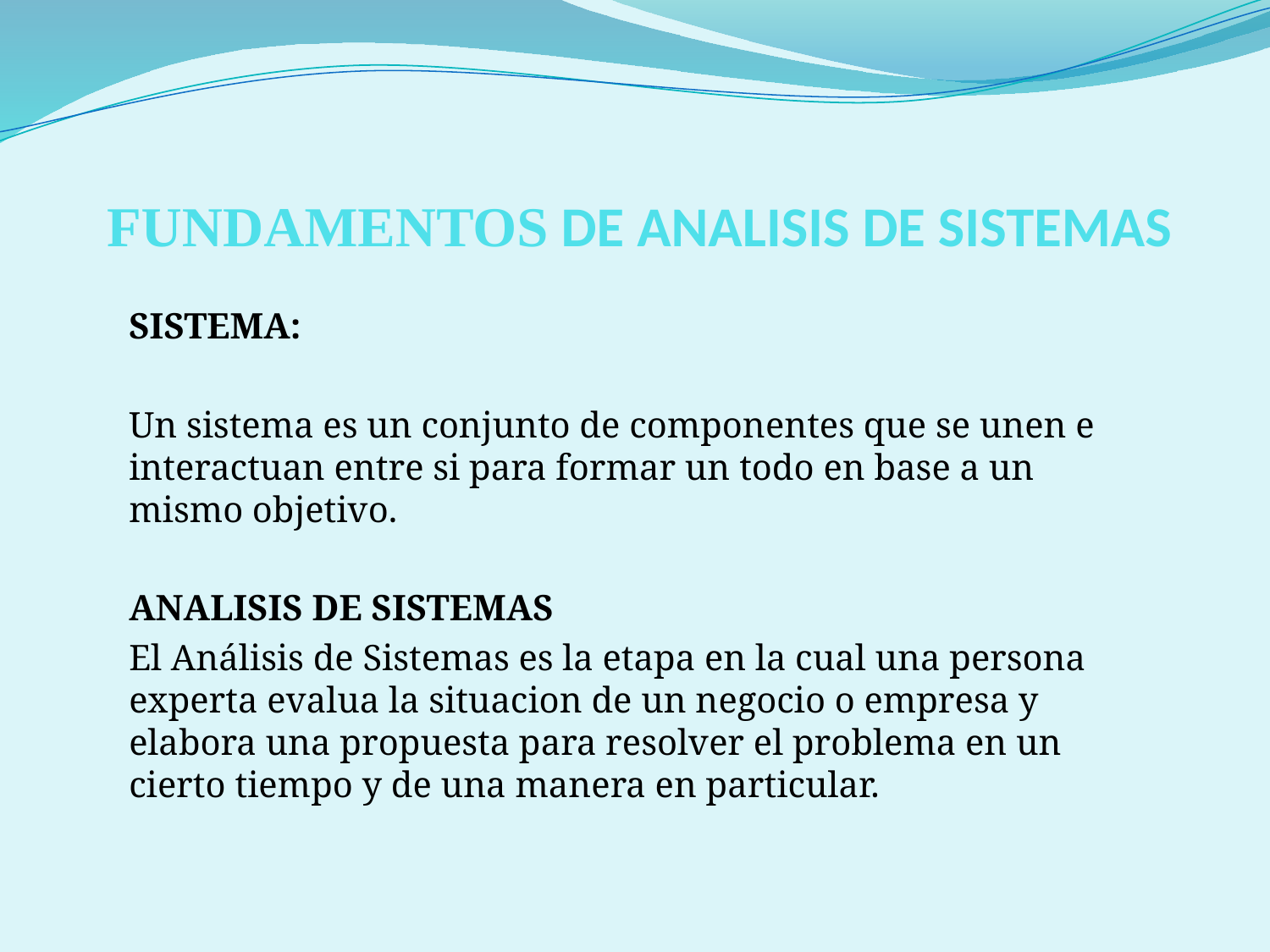

# FUNDAMENTOS DE ANALISIS DE SISTEMAS
SISTEMA:

Un sistema es un conjunto de componentes que se unen e interactuan entre si para formar un todo en base a un mismo objetivo.

ANALISIS DE SISTEMAS
El Análisis de Sistemas es la etapa en la cual una persona experta evalua la situacion de un negocio o empresa y elabora una propuesta para resolver el problema en un cierto tiempo y de una manera en particular.